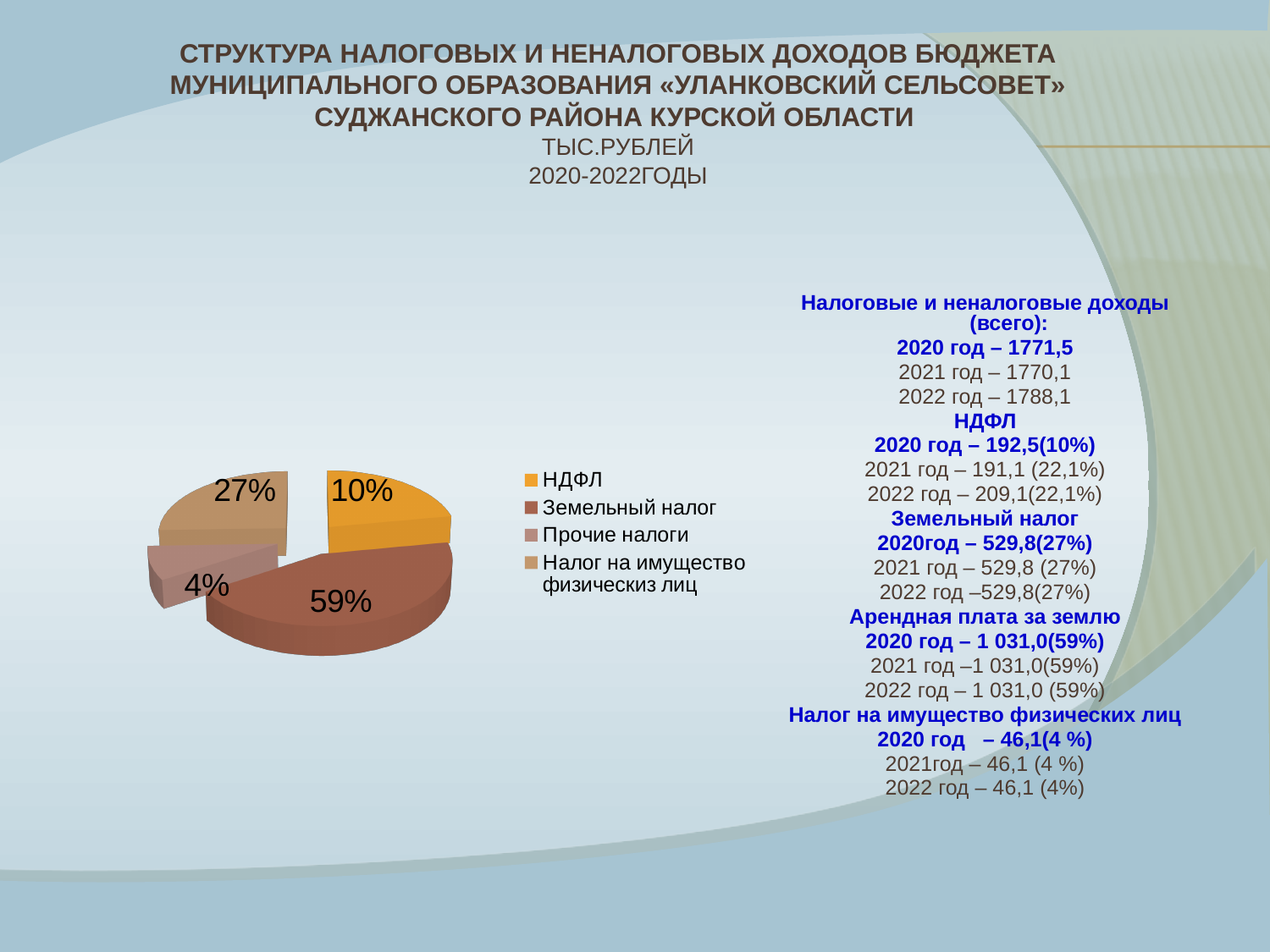

# Структура налоговых и неналоговых доходов бюджета муниципального образования «Уланковский сельсовет» Суджанского района Курской области тыс.рублей 2020-2022годы

[unsupported chart]

Налоговые и неналоговые доходы (всего):
2020 год – 1771,5
2021 год – 1770,1
2022 год – 1788,1
НДФЛ
2020 год – 192,5(10%)
2021 год – 191,1 (22,1%)
2022 год – 209,1(22,1%)
Земельный налог
2020год – 529,8(27%)
2021 год – 529,8 (27%)
2022 год –529,8(27%)
Арендная плата за землю
2020 год – 1 031,0(59%)
2021 год –1 031,0(59%)
2022 год – 1 031,0 (59%)
Налог на имущество физических лиц
2020 год   – 46,1(4 %)
2021год – 46,1 (4 %)
2022 год – 46,1 (4%)